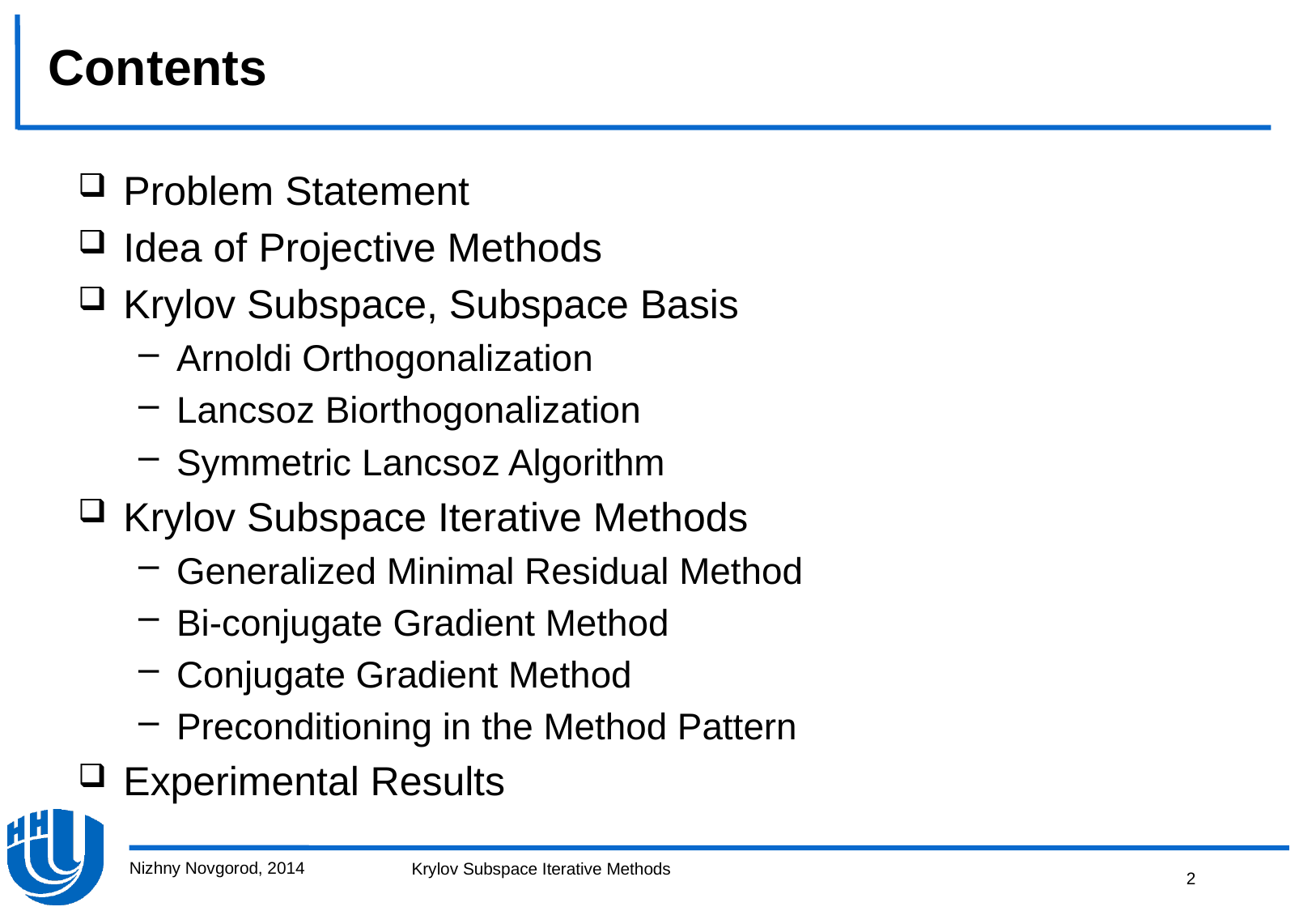

# Contents
Problem Statement
Idea of Projective Methods
Krylov Subspace, Subspace Basis
Arnoldi Orthogonalization
Lancsoz Biorthogonalization
Symmetric Lancsoz Algorithm
Krylov Subspace Iterative Methods
Generalized Minimal Residual Method
Bi-conjugate Gradient Method
Conjugate Gradient Method
Preconditioning in the Method Pattern
Experimental Results
Nizhny Novgorod, 2014
2
Krylov Subspace Iterative Methods